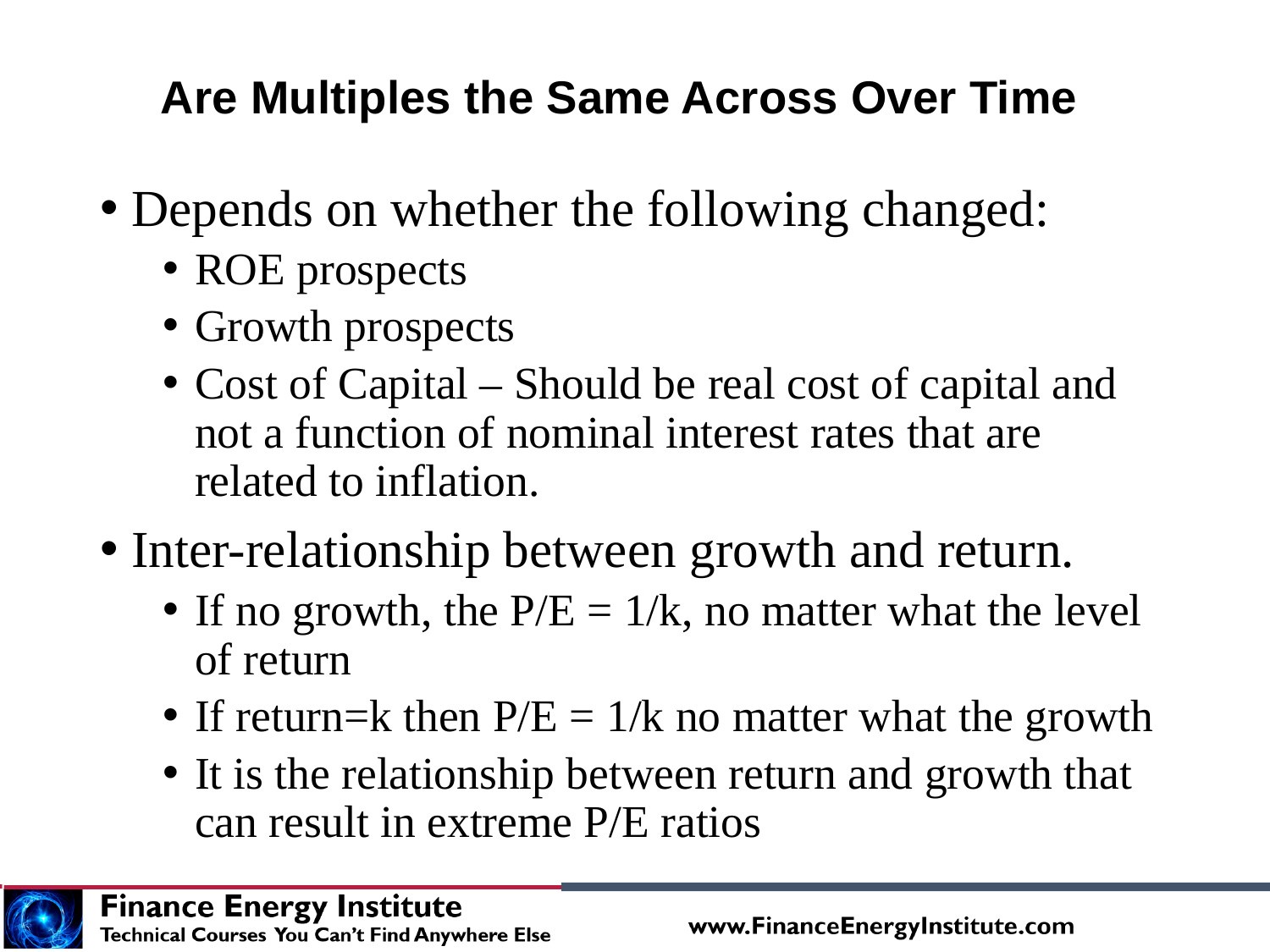

# Are Multiples the Same Across Over Time
Depends on whether the following changed:
ROE prospects
Growth prospects
Cost of Capital – Should be real cost of capital and not a function of nominal interest rates that are related to inflation.
Inter-relationship between growth and return.
If no growth, the P/E = 1/k, no matter what the level of return
If return=k then P/E = 1/k no matter what the growth
It is the relationship between return and growth that can result in extreme P/E ratios